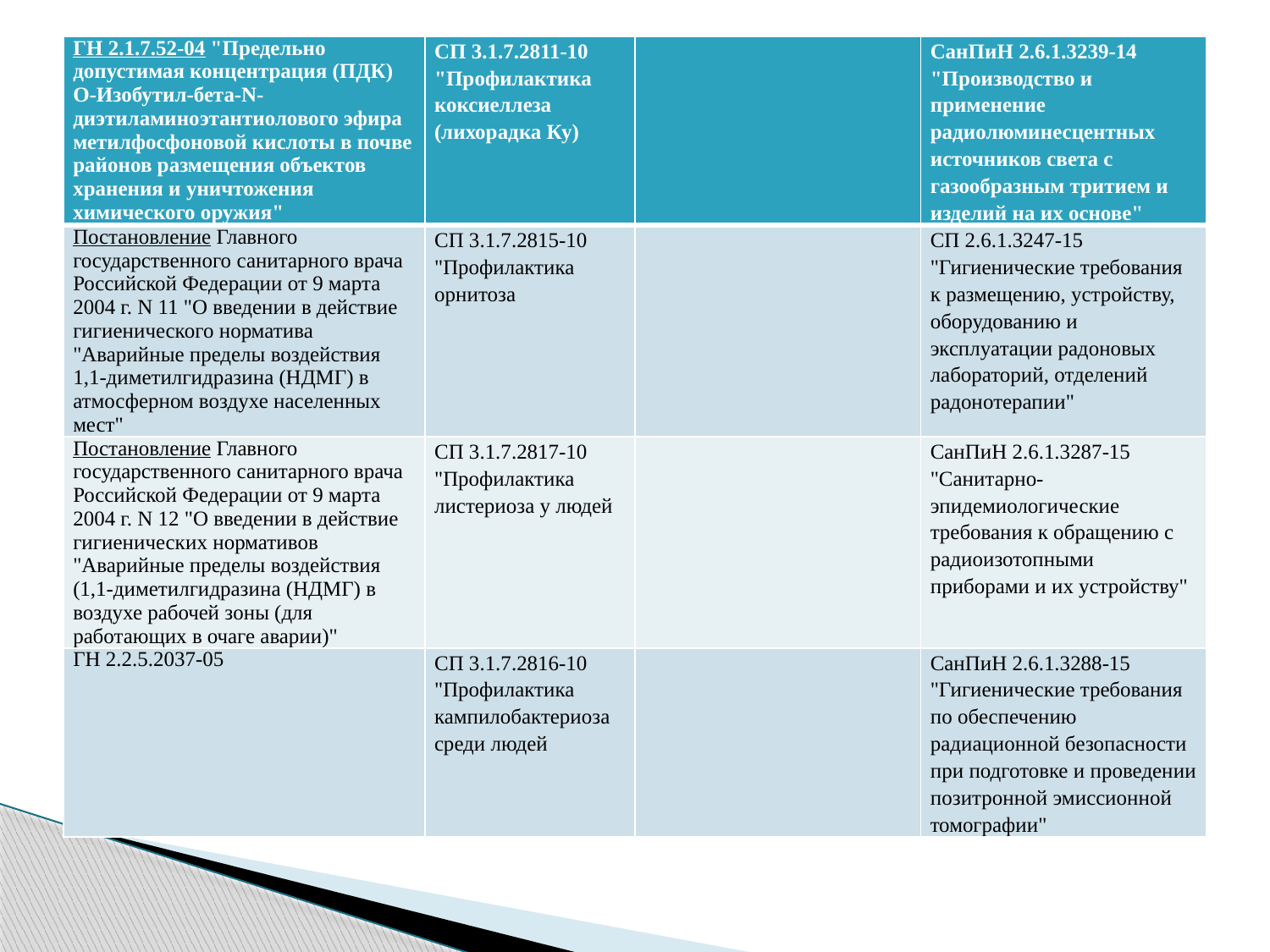

| ГН 2.1.7.52-04 "Предельно допустимая концентрация (ПДК) O-Изобутил-бета-N-диэтиламиноэтантиолового эфира метилфосфоновой кислоты в почве районов размещения объектов хранения и уничтожения химического оружия" | СП 3.1.7.2811-10 "Профилактика коксиеллеза (лихорадка Ку) |  | СанПиН 2.6.1.3239-14 "Производство и применение радиолюминесцентных источников света с газообразным тритием и изделий на их основе" |
| --- | --- | --- | --- |
| Постановление Главного государственного санитарного врача Российской Федерации от 9 марта 2004 г. N 11 "О введении в действие гигиенического норматива "Аварийные пределы воздействия 1,1-диметилгидразина (НДМГ) в атмосферном воздухе населенных мест" | СП 3.1.7.2815-10 "Профилактика орнитоза |  | СП 2.6.1.3247-15 "Гигиенические требования к размещению, устройству, оборудованию и эксплуатации радоновых лабораторий, отделений радонотерапии" |
| Постановление Главного государственного санитарного врача Российской Федерации от 9 марта 2004 г. N 12 "О введении в действие гигиенических нормативов "Аварийные пределы воздействия (1,1-диметилгидразина (НДМГ) в воздухе рабочей зоны (для работающих в очаге аварии)" | СП 3.1.7.2817-10 "Профилактика листериоза у людей |  | СанПиН 2.6.1.3287-15 "Санитарно-эпидемиологические требования к обращению с радиоизотопными приборами и их устройству" |
| ГН 2.2.5.2037-05 | СП 3.1.7.2816-10 "Профилактика кампилобактериоза среди людей |  | СанПиН 2.6.1.3288-15 "Гигиенические требования по обеспечению радиационной безопасности при подготовке и проведении позитронной эмиссионной томографии" |